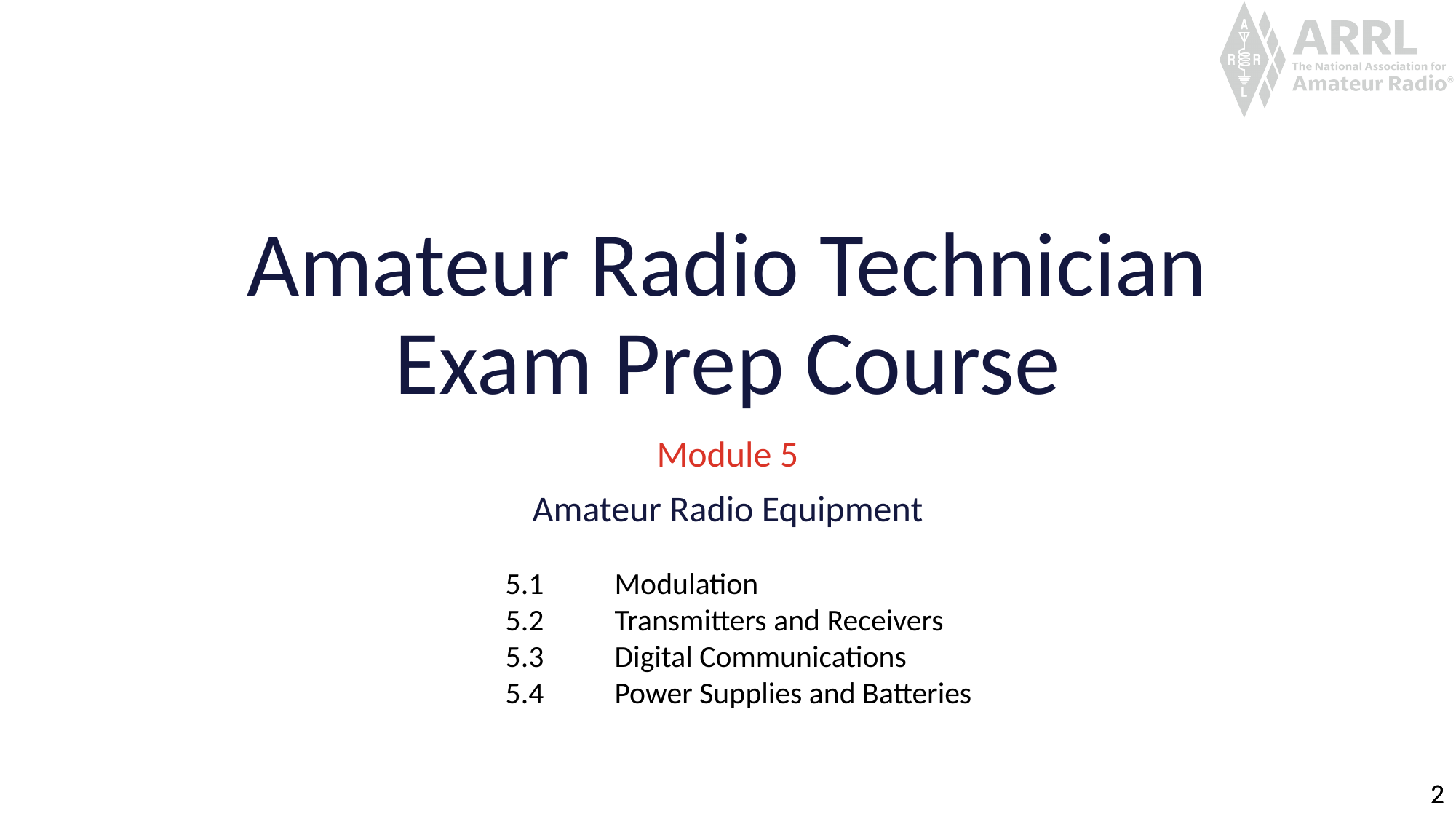

# Amateur Radio Technician Exam Prep Course
Module 5
Amateur Radio Equipment
5.1	Modulation
5.2	Transmitters and Receivers
5.3	Digital Communications
5.4	Power Supplies and Batteries